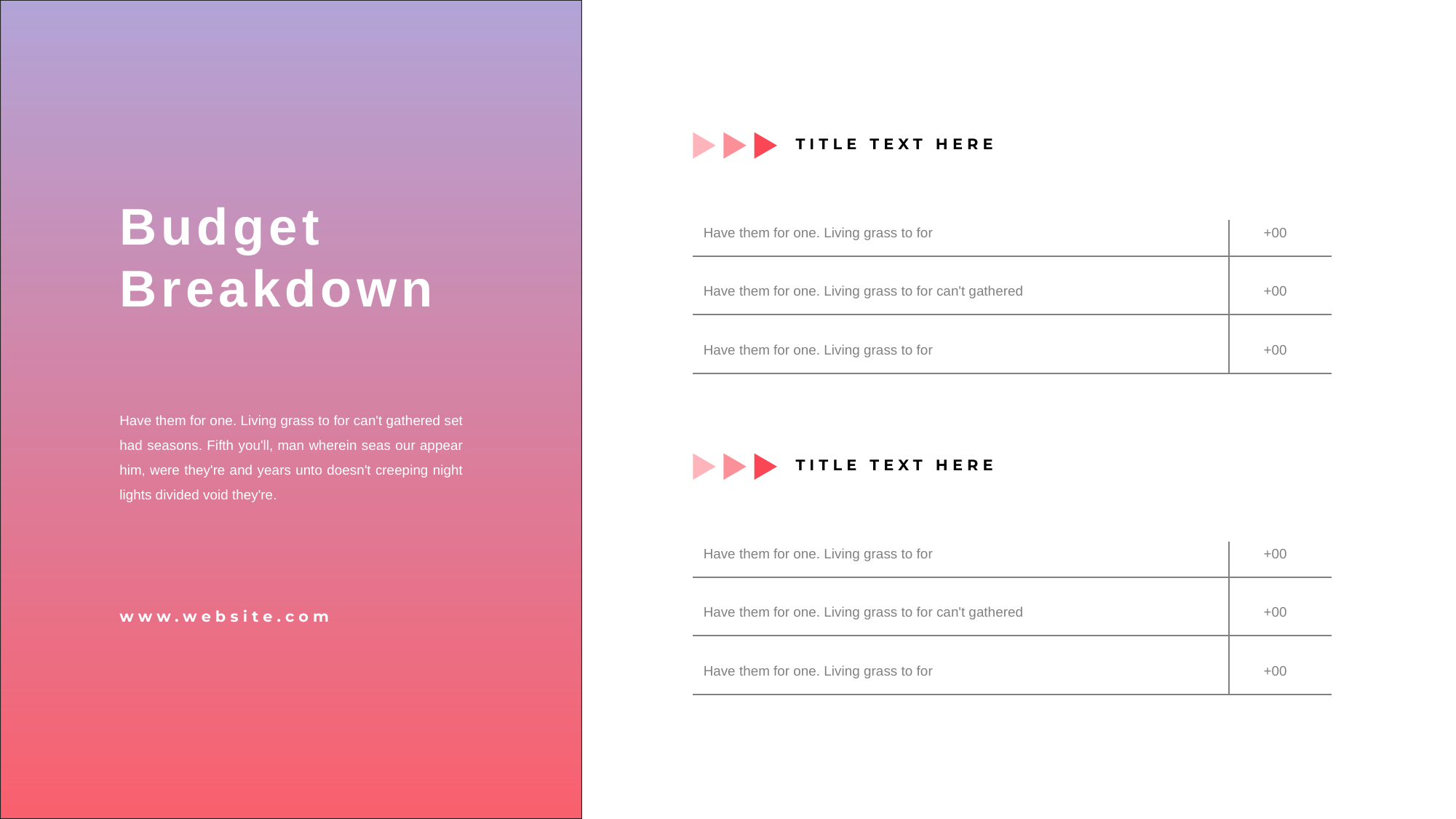

TITLE TEXT HERE

Have them for one. Living grass to for
+00
+00
Have them for one. Living grass to for can't gathered
Have them for one. Living grass to for
+00
Budget
Breakdown
Have them for one. Living grass to for can't gathered set had seasons. Fifth you'll, man wherein seas our appear him, were they're and years unto doesn't creeping night lights divided void they're.
www.website.com
TITLE TEXT HERE

Have them for one. Living grass to for
+00
+00
Have them for one. Living grass to for can't gathered
Have them for one. Living grass to for
+00